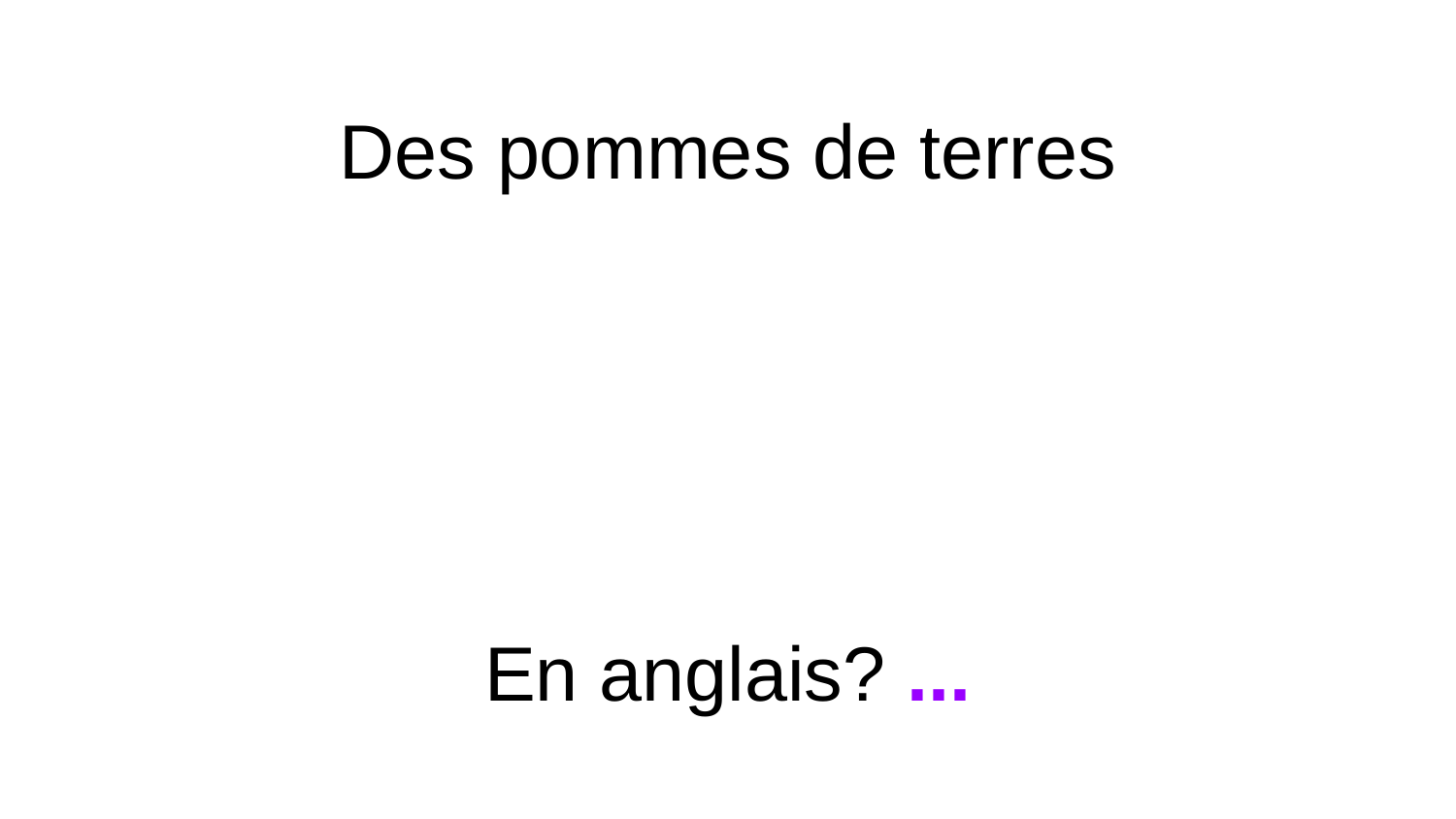

Des pommes de terres
En anglais? ...